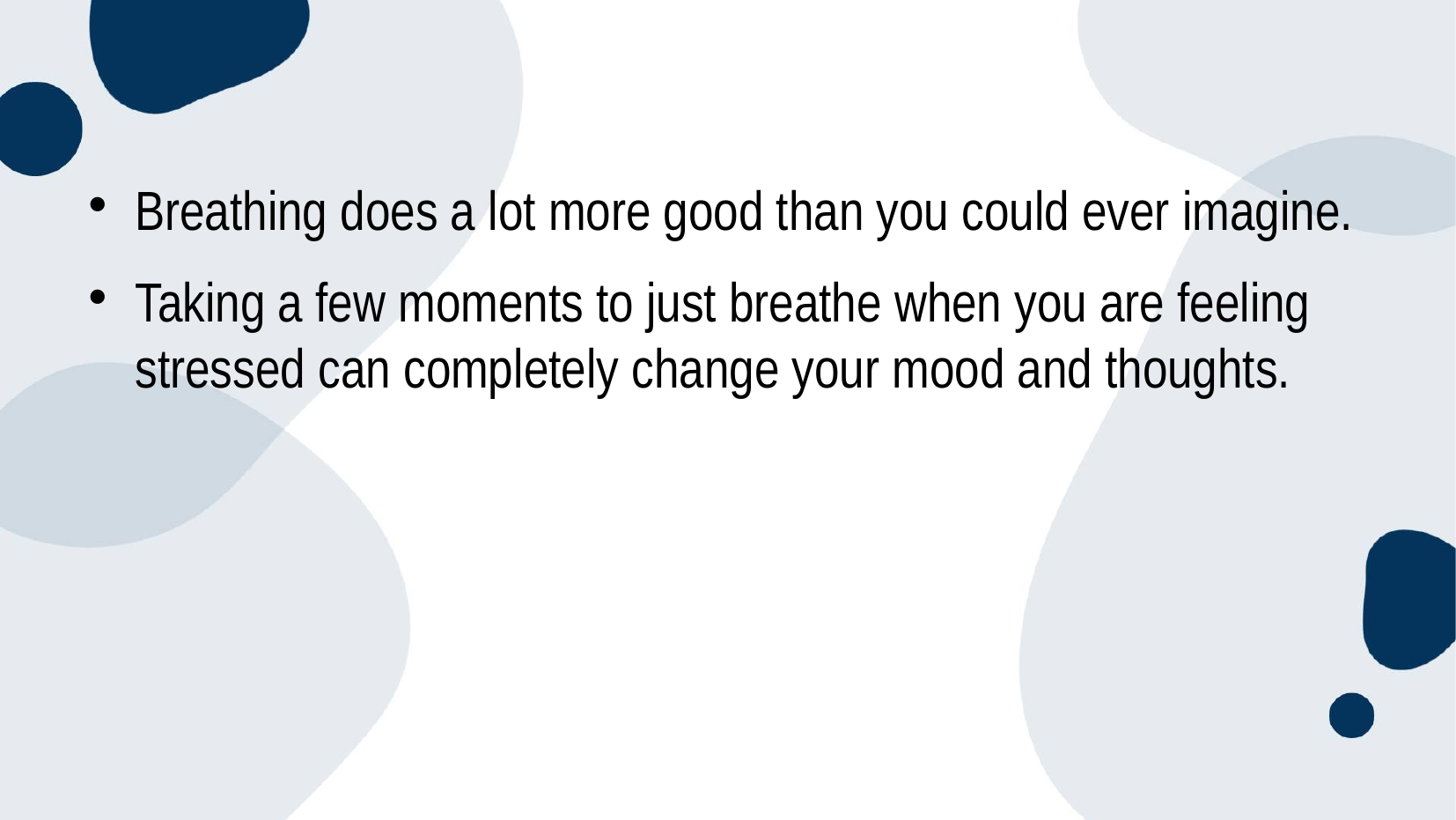

Breathing does a lot more good than you could ever imagine.
Taking a few moments to just breathe when you are feeling stressed can completely change your mood and thoughts.